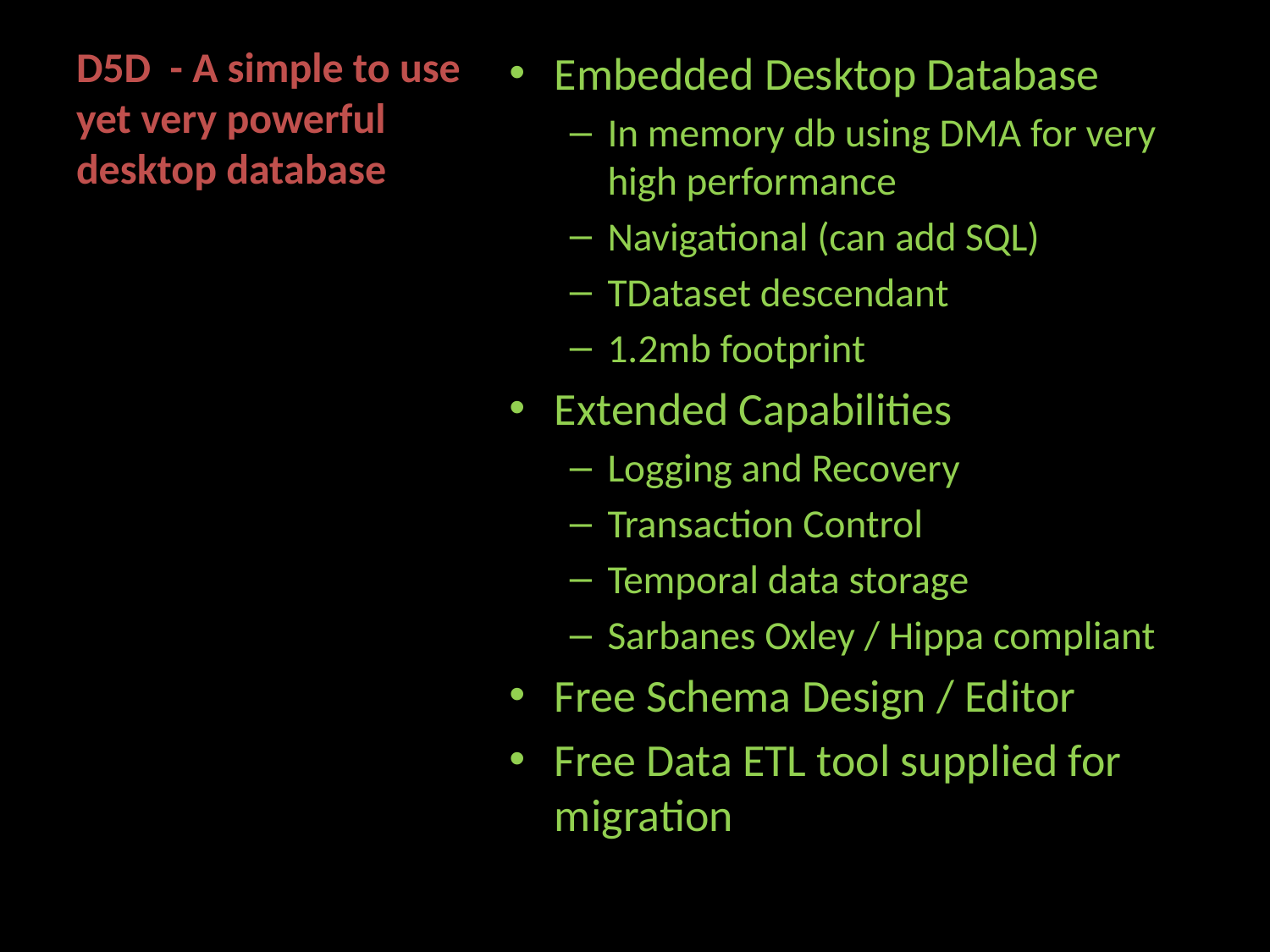

# D5D  - A simple to use yet very powerful desktop database
Embedded Desktop Database
In memory db using DMA for very high performance
Navigational (can add SQL)
TDataset descendant
1.2mb footprint
Extended Capabilities
Logging and Recovery
Transaction Control
Temporal data storage
Sarbanes Oxley / Hippa compliant
Free Schema Design / Editor
Free Data ETL tool supplied for migration